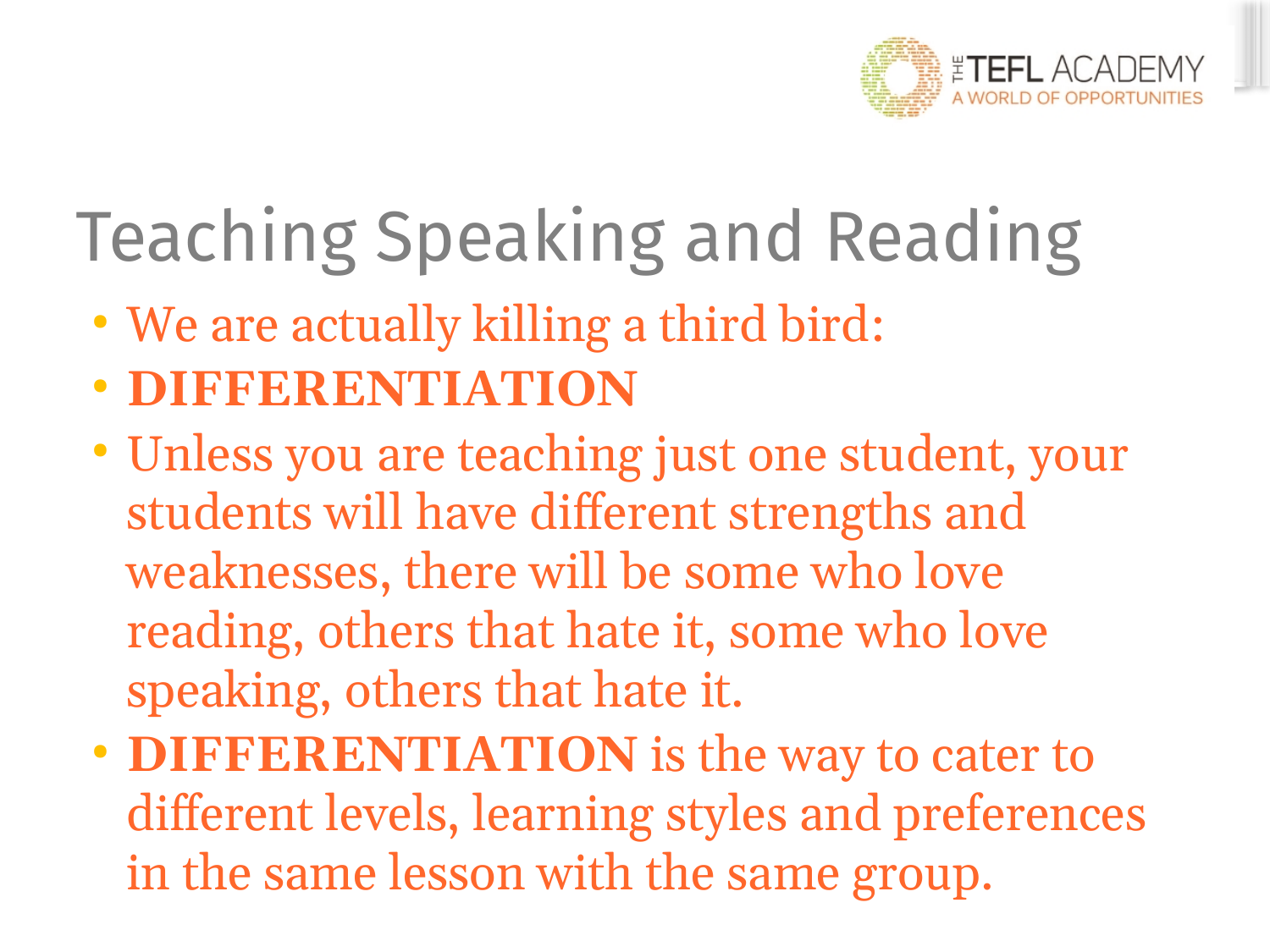

# Teaching Speaking and Reading
We are actually killing a third bird:
DIFFERENTIATION
Unless you are teaching just one student, your students will have different strengths and weaknesses, there will be some who love reading, others that hate it, some who love speaking, others that hate it.
DIFFERENTIATION is the way to cater to different levels, learning styles and preferences in the same lesson with the same group.